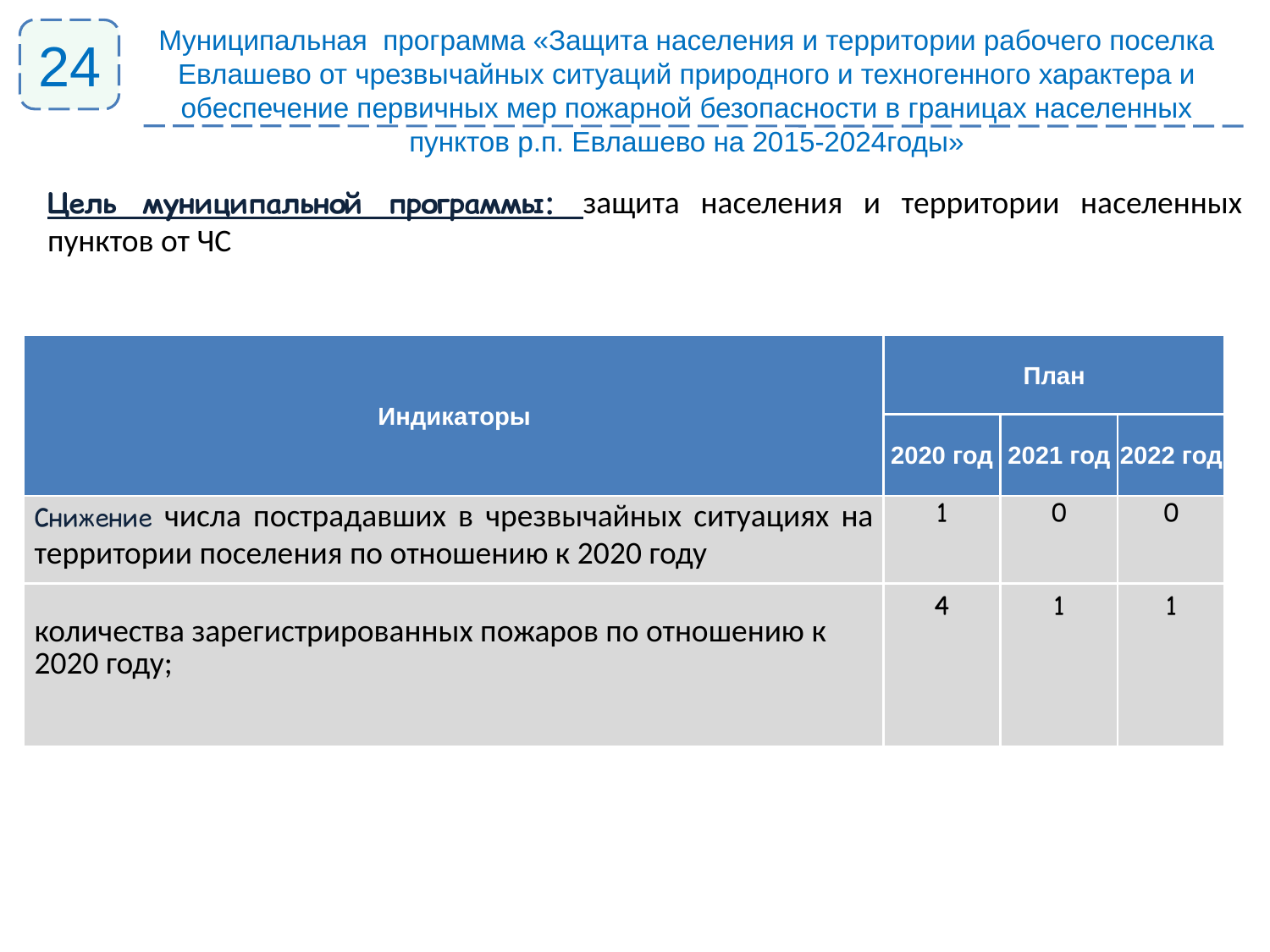

Муниципальная  программа «Защита населения и территории рабочего поселка Евлашево от чрезвычайных ситуаций природного и техногенного характера и обеспечение первичных мер пожарной безопасности в границах населенных пунктов р.п. Евлашево на 2015-2024годы»
24
Цель муниципальной программы: защита населения и территории населенных пунктов от ЧС
| Индикаторы | План |  |  |
| --- | --- | --- | --- |
|  | 2020 год | 2021 год | 2022 год |
| Снижение числа пострадавших в чрезвычайных ситуациях на территории поселения по отношению к 2020 году | 1 | 0 | 0 |
| количества зарегистрированных пожаров по отношению к 2020 году; | 4 | 1 | 1 |